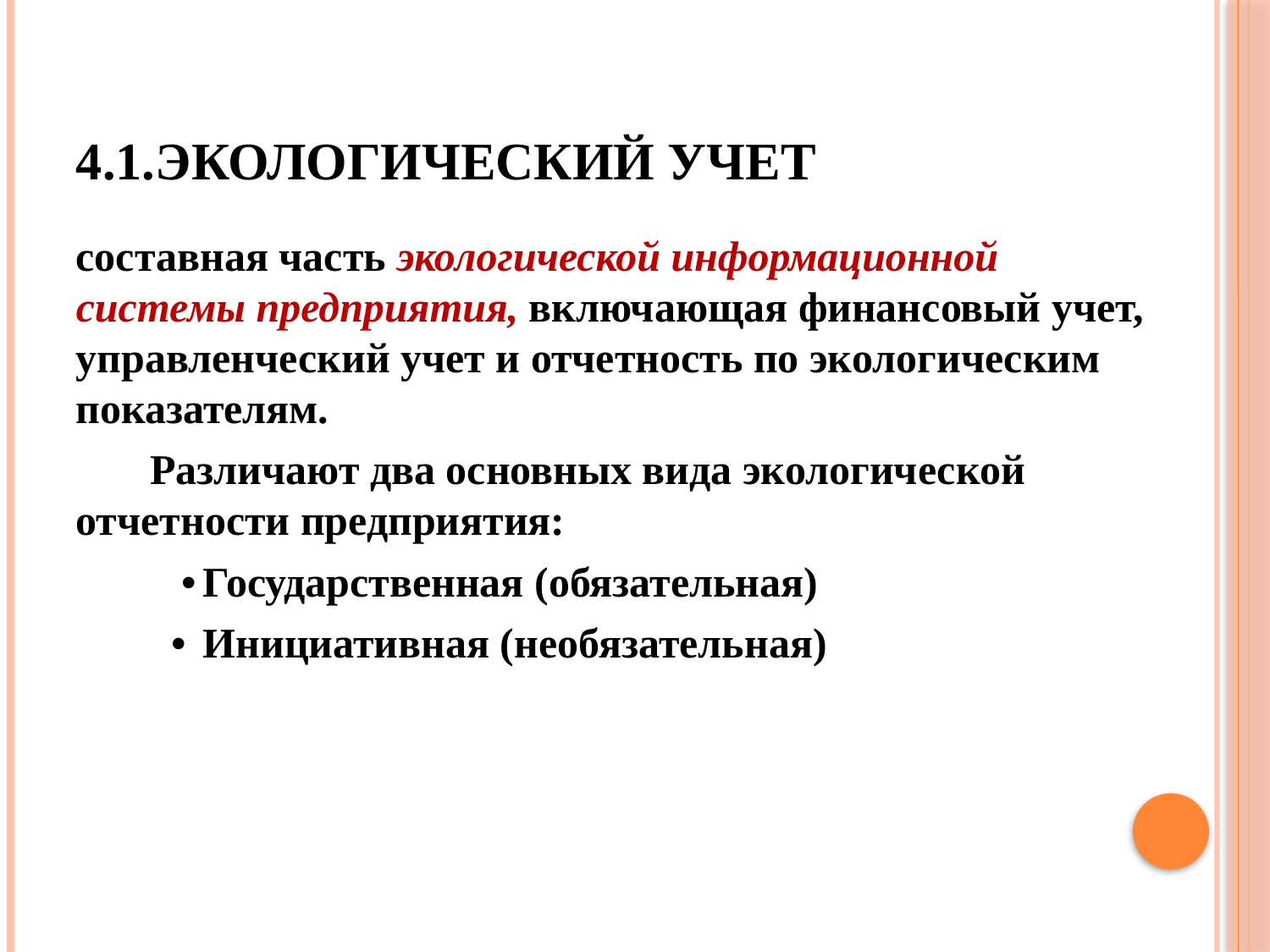

# 4.1.Экологический учет
составная часть экологической информационной системы предприятия, включающая финансовый учет, управленческий учет и отчетность по экологическим показателям.
       Различают два основных вида экологической отчетности предприятия:
          •	Государственная (обязательная)
         •	Инициативная (необязательная)